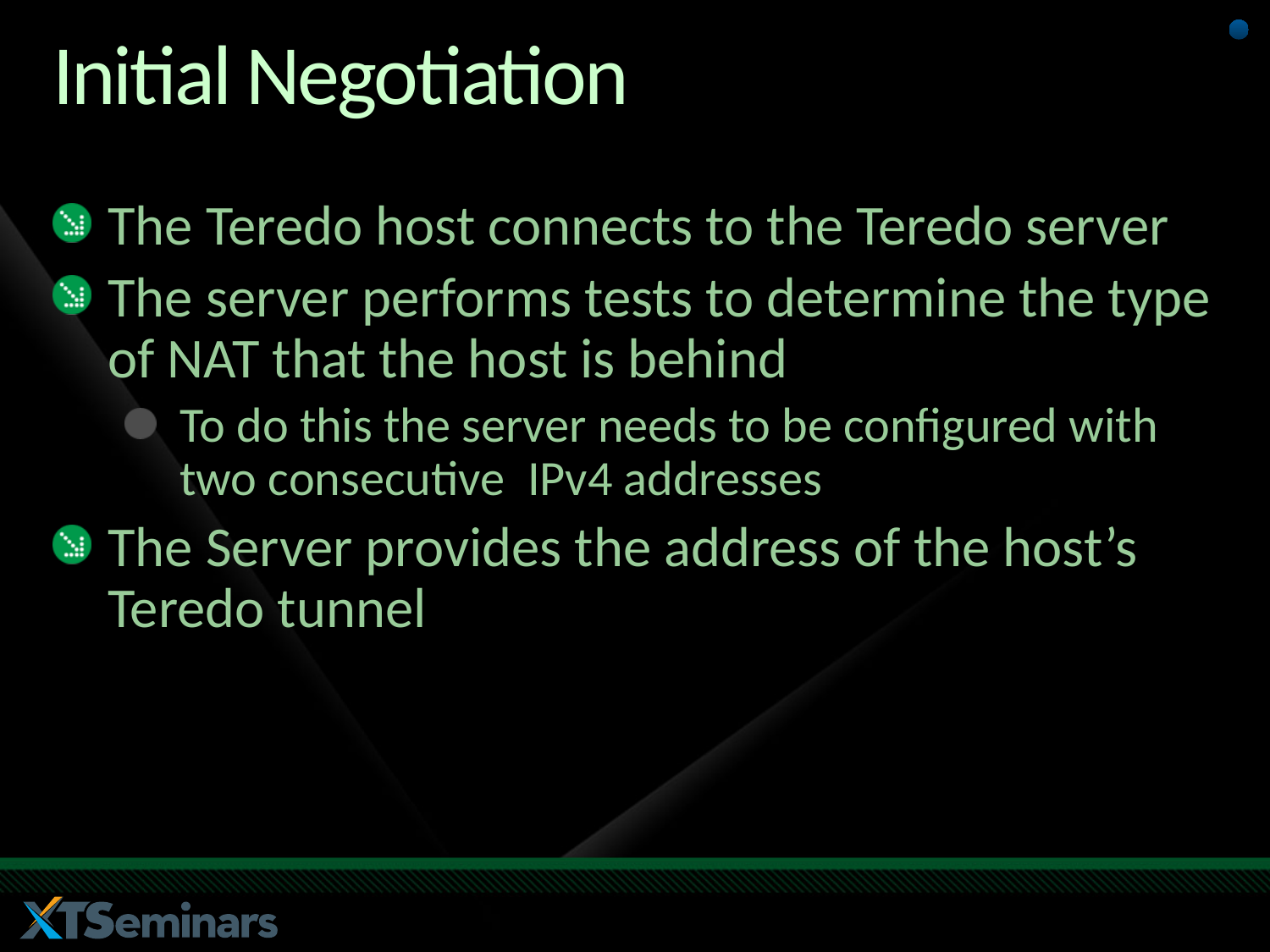

# Initial Negotiation
The Teredo host connects to the Teredo server
The server performs tests to determine the type of NAT that the host is behind
To do this the server needs to be configured with two consecutive  IPv4 addresses
The Server provides the address of the host’s Teredo tunnel